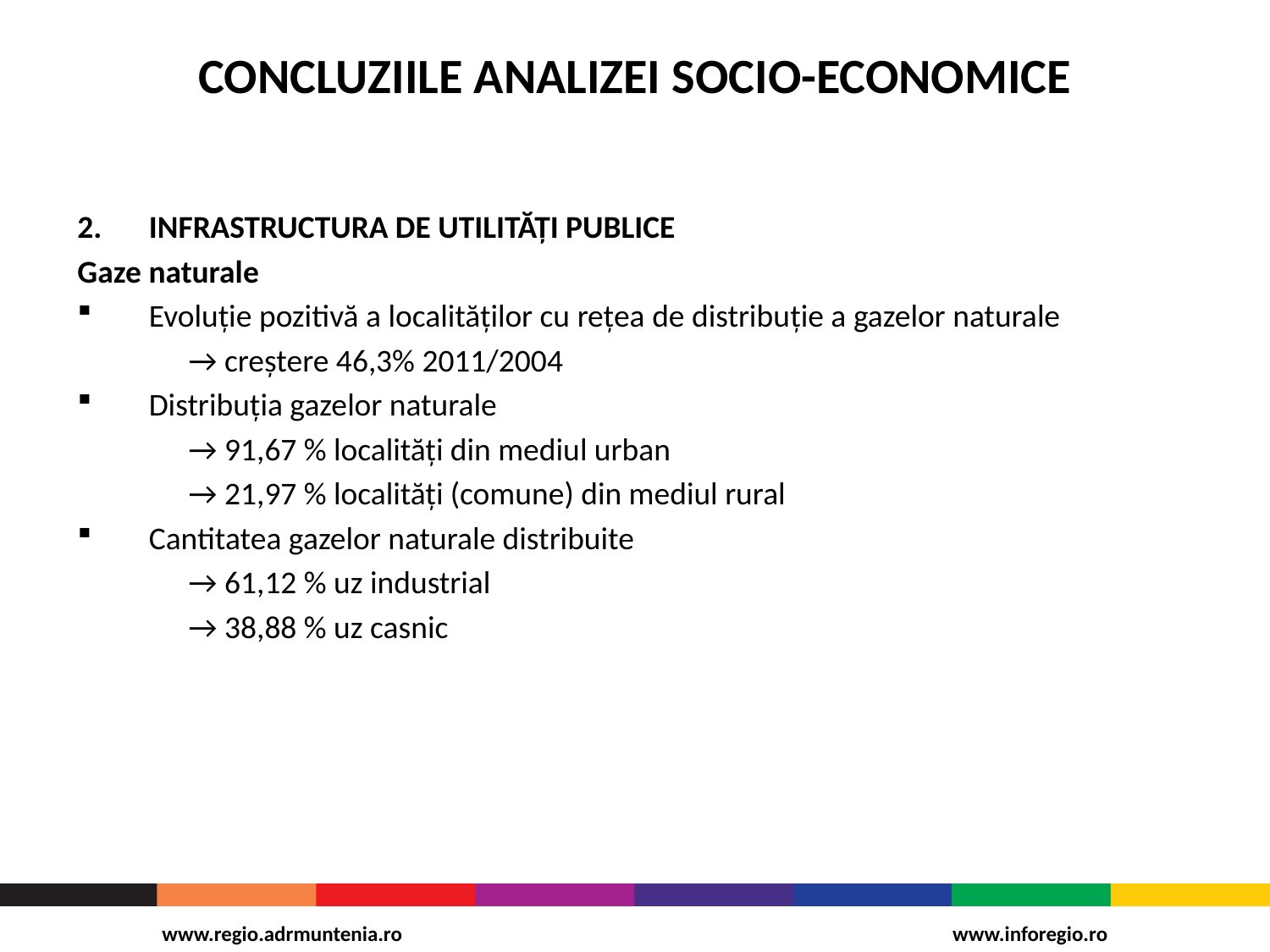

# CONCLUZIILE ANALIZEI SOCIO-ECONOMICE

INFRASTRUCTURA DE UTILITĂŢI PUBLICE
Gaze naturale
Evoluţie pozitivă a localităţilor cu reţea de distribuţie a gazelor naturale
→ creştere 46,3% 2011/2004
Distribuţia gazelor naturale
→ 91,67 % localităţi din mediul urban
→ 21,97 % localităţi (comune) din mediul rural
Cantitatea gazelor naturale distribuite
→ 61,12 % uz industrial
→ 38,88 % uz casnic